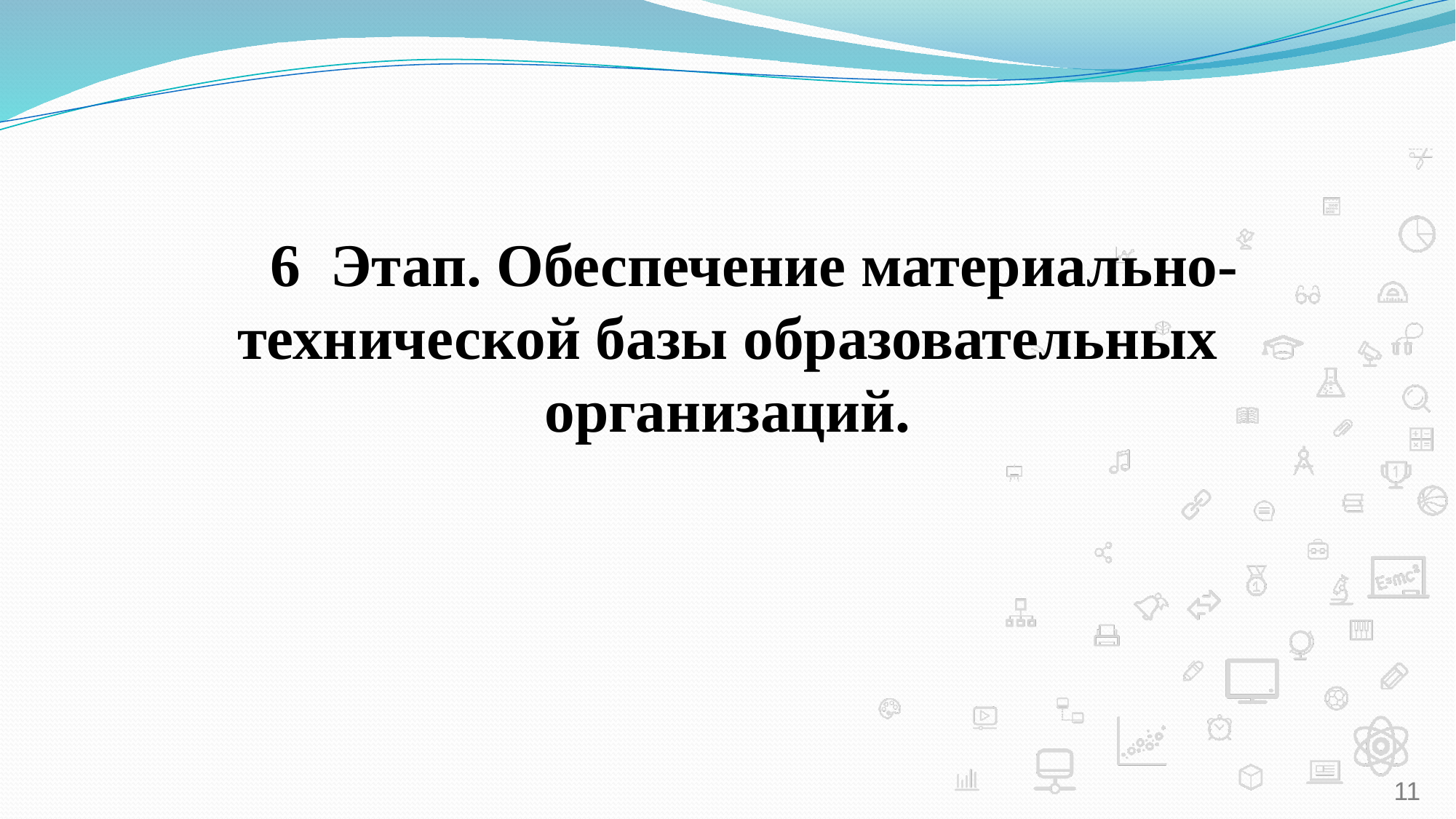

6  Этап. Обеспечение материально-технической базы образовательных организаций.